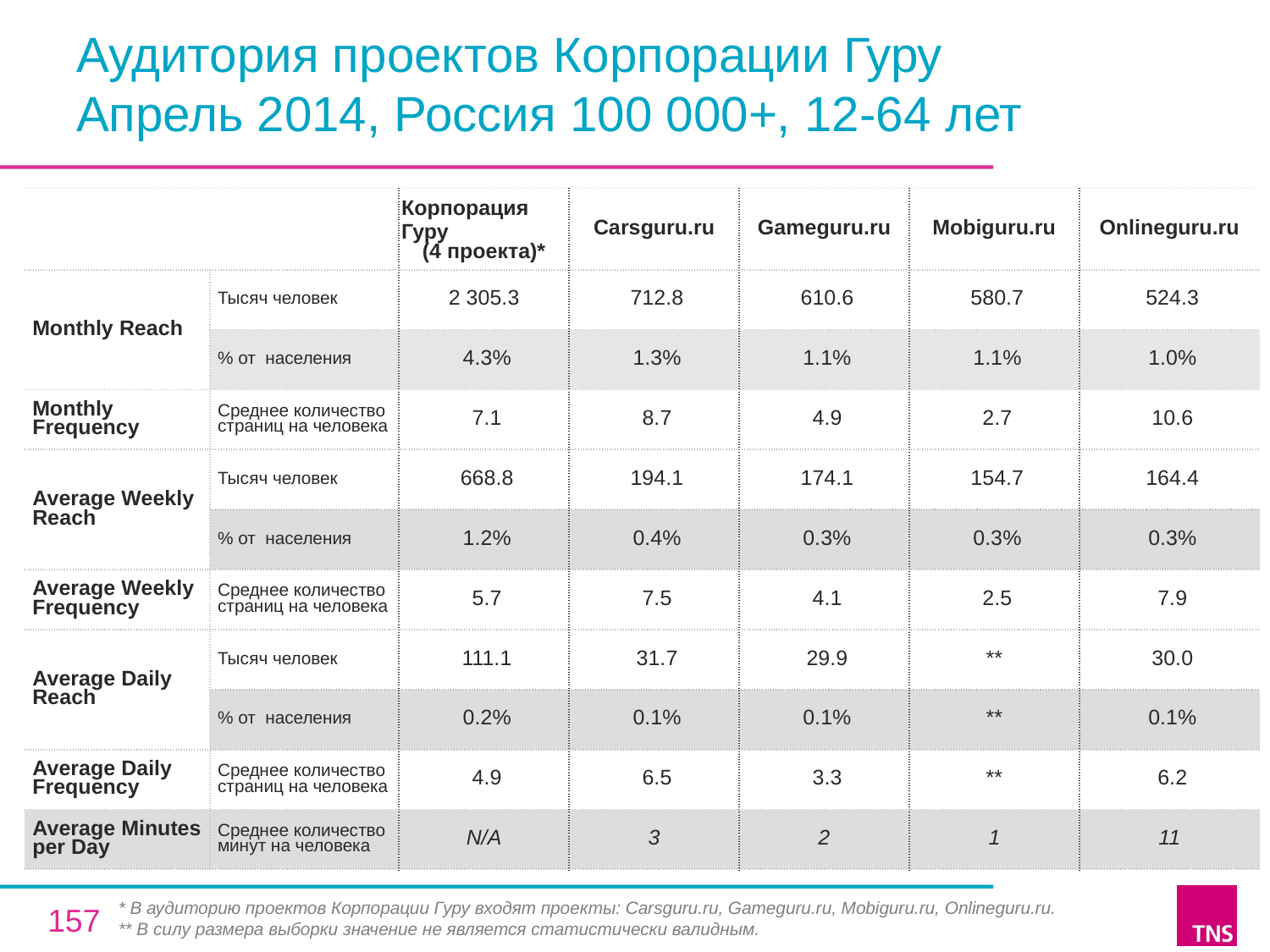

# Аудитория проектов Корпорации Гуру Апрель 2014, Россия 100 000+, 12-64 лет
|  |  | Корпорация Гуру (4 проекта)\* | Carsguru.ru | Gameguru.ru | Mobiguru.ru | Onlineguru.ru |
| --- | --- | --- | --- | --- | --- | --- |
| Monthly Reach | Тысяч человек | 2 305.3 | 712.8 | 610.6 | 580.7 | 524.3 |
|  | % от населения | 4.3% | 1.3% | 1.1% | 1.1% | 1.0% |
| Monthly Frequency | Среднее количество страниц на человека | 7.1 | 8.7 | 4.9 | 2.7 | 10.6 |
| Average Weekly Reach | Тысяч человек | 668.8 | 194.1 | 174.1 | 154.7 | 164.4 |
|  | % от населения | 1.2% | 0.4% | 0.3% | 0.3% | 0.3% |
| Average Weekly Frequency | Среднее количество страниц на человека | 5.7 | 7.5 | 4.1 | 2.5 | 7.9 |
| Average Daily Reach | Тысяч человек | 111.1 | 31.7 | 29.9 | \*\* | 30.0 |
|  | % от населения | 0.2% | 0.1% | 0.1% | \*\* | 0.1% |
| Average Daily Frequency | Среднее количество страниц на человека | 4.9 | 6.5 | 3.3 | \*\* | 6.2 |
| Average Minutes per Day | Среднее количество минут на человека | N/A | 3 | 2 | 1 | 11 |
* В аудиторию проектов Корпорации Гуру входят проекты: Carsguru.ru, Gameguru.ru, Mobiguru.ru, Onlineguru.ru.
** В силу размера выборки значение не является статистически валидным.
157